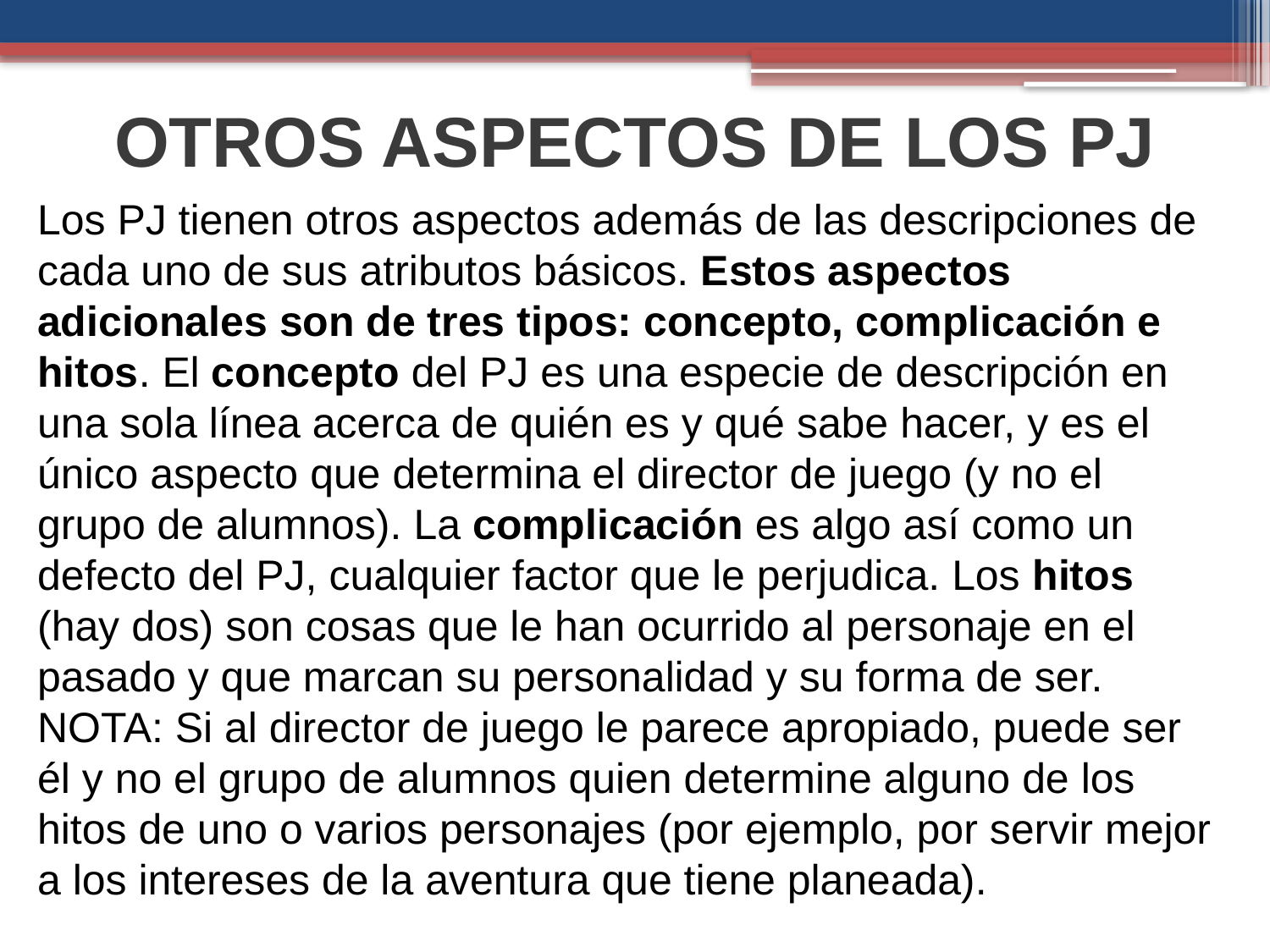

OTROS ASPECTOS DE LOS PJ
Los PJ tienen otros aspectos además de las descripciones de cada uno de sus atributos básicos. Estos aspectos adicionales son de tres tipos: concepto, complicación e hitos. El concepto del PJ es una especie de descripción en una sola línea acerca de quién es y qué sabe hacer, y es el único aspecto que determina el director de juego (y no el grupo de alumnos). La complicación es algo así como un defecto del PJ, cualquier factor que le perjudica. Los hitos (hay dos) son cosas que le han ocurrido al personaje en el pasado y que marcan su personalidad y su forma de ser. NOTA: Si al director de juego le parece apropiado, puede ser él y no el grupo de alumnos quien determine alguno de los hitos de uno o varios personajes (por ejemplo, por servir mejor a los intereses de la aventura que tiene planeada).